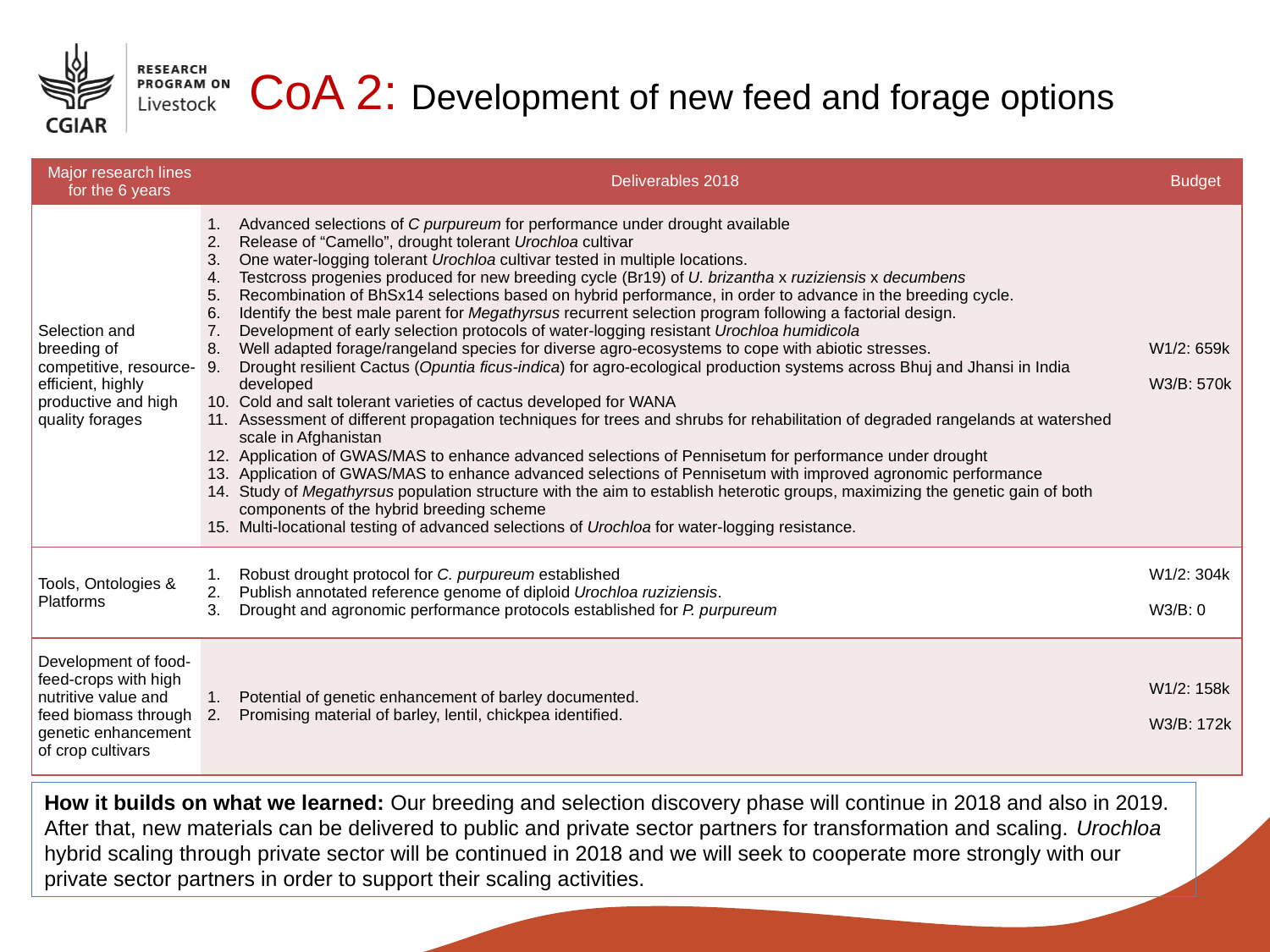

CoA 2: Development of new feed and forage options
| Major research lines for the 6 years | Deliverables 2018 | Budget |
| --- | --- | --- |
| Selection and breeding of competitive, resource-efficient, highly productive and high quality forages | Advanced selections of C purpureum for performance under drought available Release of “Camello”, drought tolerant Urochloa cultivar One water-logging tolerant Urochloa cultivar tested in multiple locations. Testcross progenies produced for new breeding cycle (Br19) of U. brizantha x ruziziensis x decumbens Recombination of BhSx14 selections based on hybrid performance, in order to advance in the breeding cycle. Identify the best male parent for Megathyrsus recurrent selection program following a factorial design. Development of early selection protocols of water-logging resistant Urochloa humidicola Well adapted forage/rangeland species for diverse agro-ecosystems to cope with abiotic stresses. Drought resilient Cactus (Opuntia ficus-indica) for agro-ecological production systems across Bhuj and Jhansi in India developed Cold and salt tolerant varieties of cactus developed for WANA Assessment of different propagation techniques for trees and shrubs for rehabilitation of degraded rangelands at watershed scale in Afghanistan Application of GWAS/MAS to enhance advanced selections of Pennisetum for performance under drought Application of GWAS/MAS to enhance advanced selections of Pennisetum with improved agronomic performance Study of Megathyrsus population structure with the aim to establish heterotic groups, maximizing the genetic gain of both components of the hybrid breeding scheme Multi-locational testing of advanced selections of Urochloa for water-logging resistance. | W1/2: 659k W3/B: 570k |
| Tools, Ontologies & Platforms | Robust drought protocol for C. purpureum established Publish annotated reference genome of diploid Urochloa ruziziensis. Drought and agronomic performance protocols established for P. purpureum | W1/2: 304k W3/B: 0 |
| Development of food-feed-crops with high nutritive value and feed biomass through genetic enhancement of crop cultivars | Potential of genetic enhancement of barley documented. Promising material of barley, lentil, chickpea identified. | W1/2: 158k W3/B: 172k |
How it builds on what we learned: Our breeding and selection discovery phase will continue in 2018 and also in 2019. After that, new materials can be delivered to public and private sector partners for transformation and scaling. Urochloa hybrid scaling through private sector will be continued in 2018 and we will seek to cooperate more strongly with our private sector partners in order to support their scaling activities.